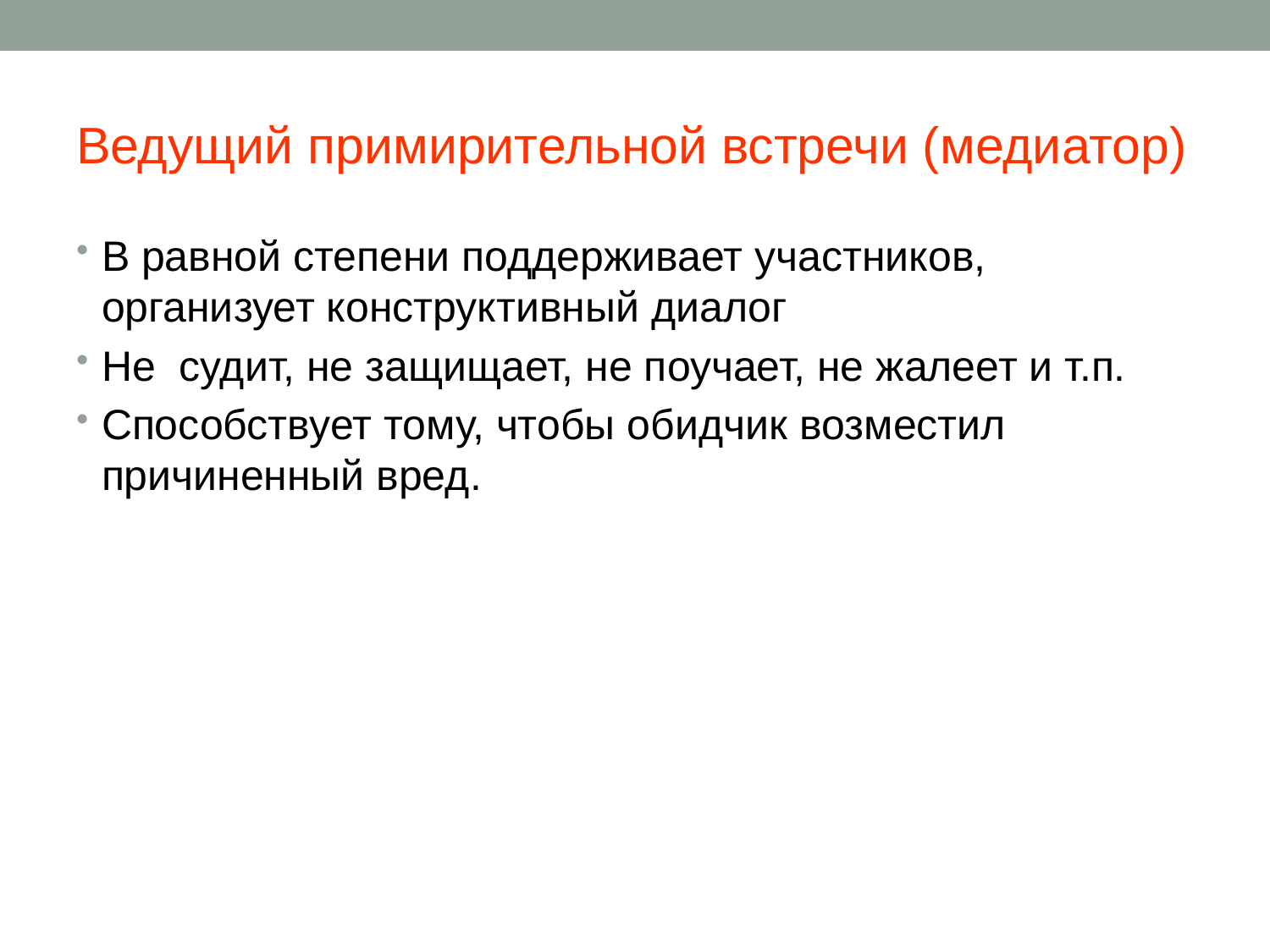

# Ведущий примирительной встречи (медиатор)
В равной степени поддерживает участников, организует конструктивный диалог
Не  судит, не защищает, не поучает, не жалеет и т.п.
Способствует тому, чтобы обидчик возместил причиненный вред.